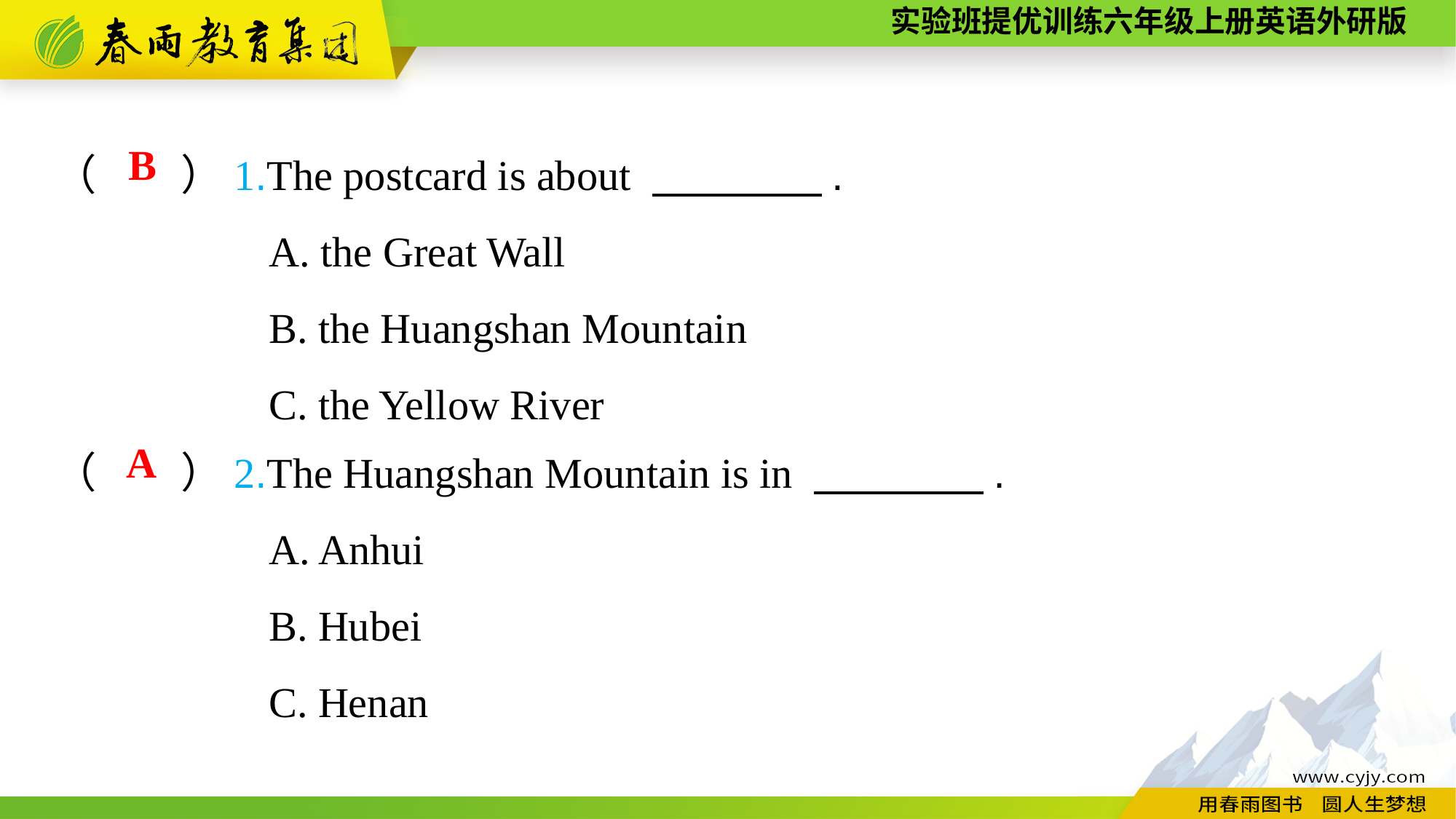

（　　）1.The postcard is about 　　　　.
A. the Great Wall
B. the Huangshan Mountain
C. the Yellow River
B
（　　）2.The Huangshan Mountain is in 　　　　.
A. Anhui
B. Hubei
C. Henan
A